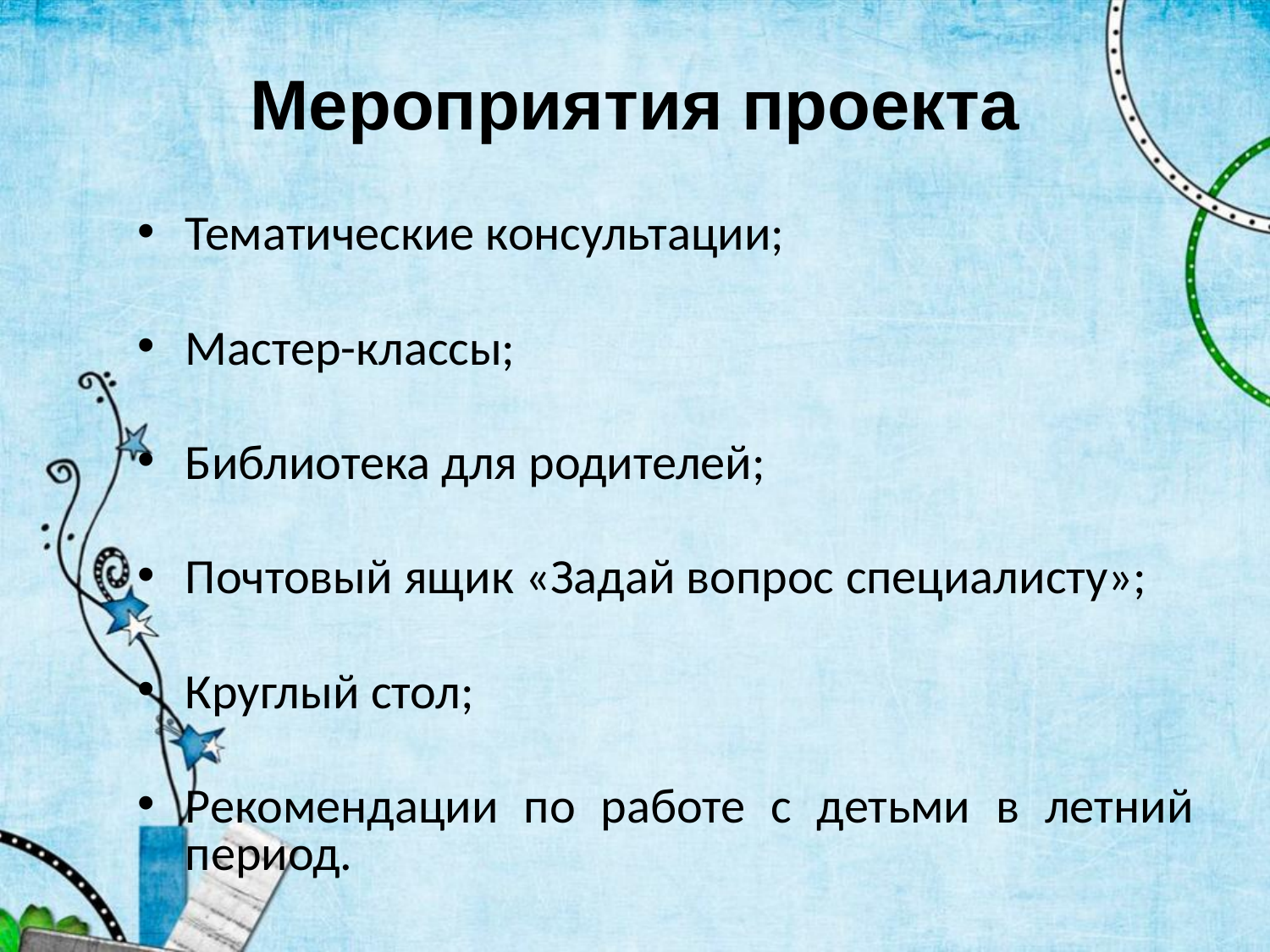

# Мероприятия проекта
Тематические консультации;

Мастер-классы;

Библиотека для родителей;

Почтовый ящик «Задай вопрос специалисту»;

Круглый стол;

Рекомендации по работе с детьми в летний период.